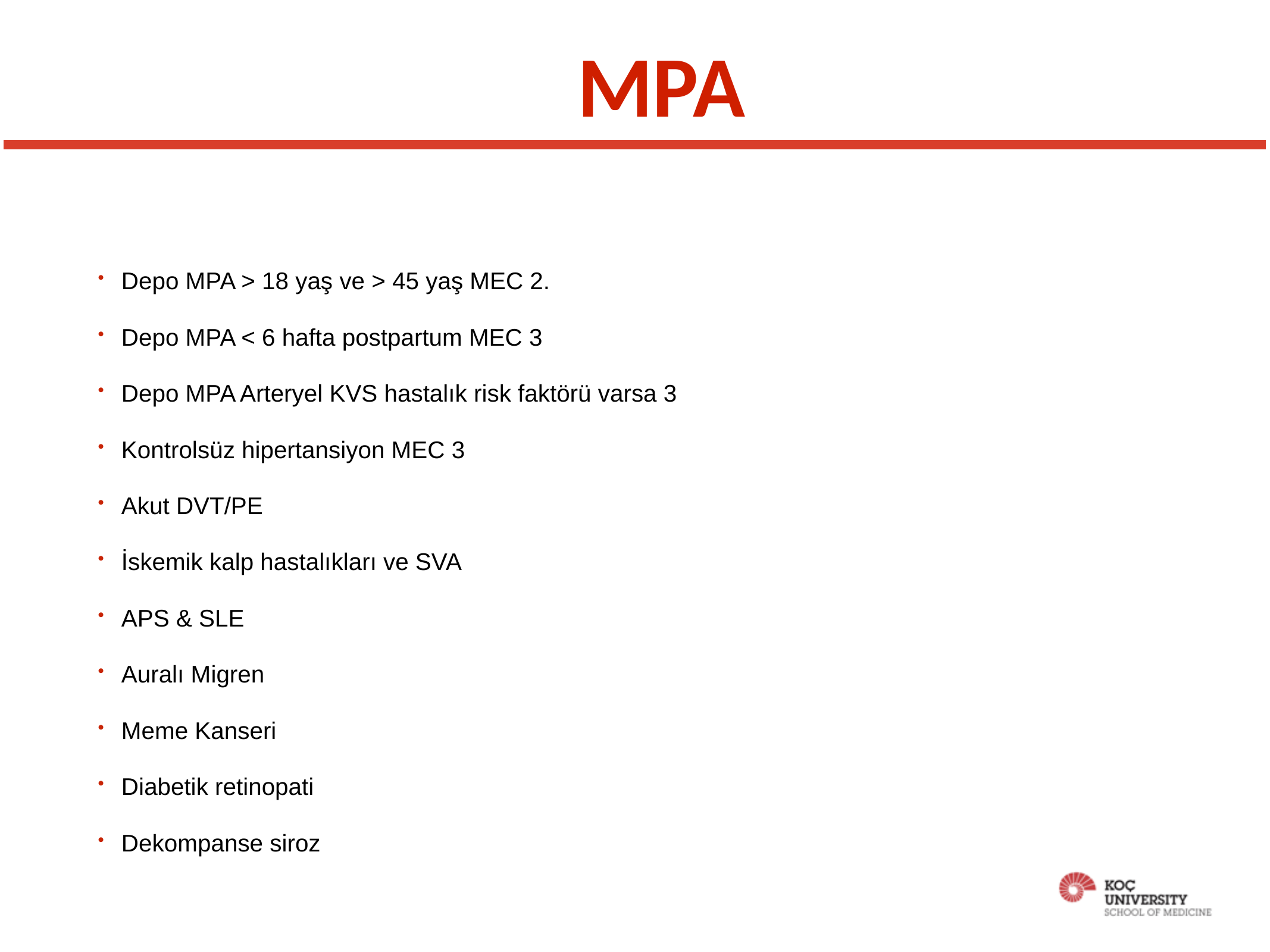

# MPA
Depo MPA > 18 yaş ve > 45 yaş MEC 2.
Depo MPA < 6 hafta postpartum MEC 3
Depo MPA Arteryel KVS hastalık risk faktörü varsa 3
Kontrolsüz hipertansiyon MEC 3
Akut DVT/PE
İskemik kalp hastalıkları ve SVA
APS & SLE
Auralı Migren
Meme Kanseri
Diabetik retinopati
Dekompanse siroz